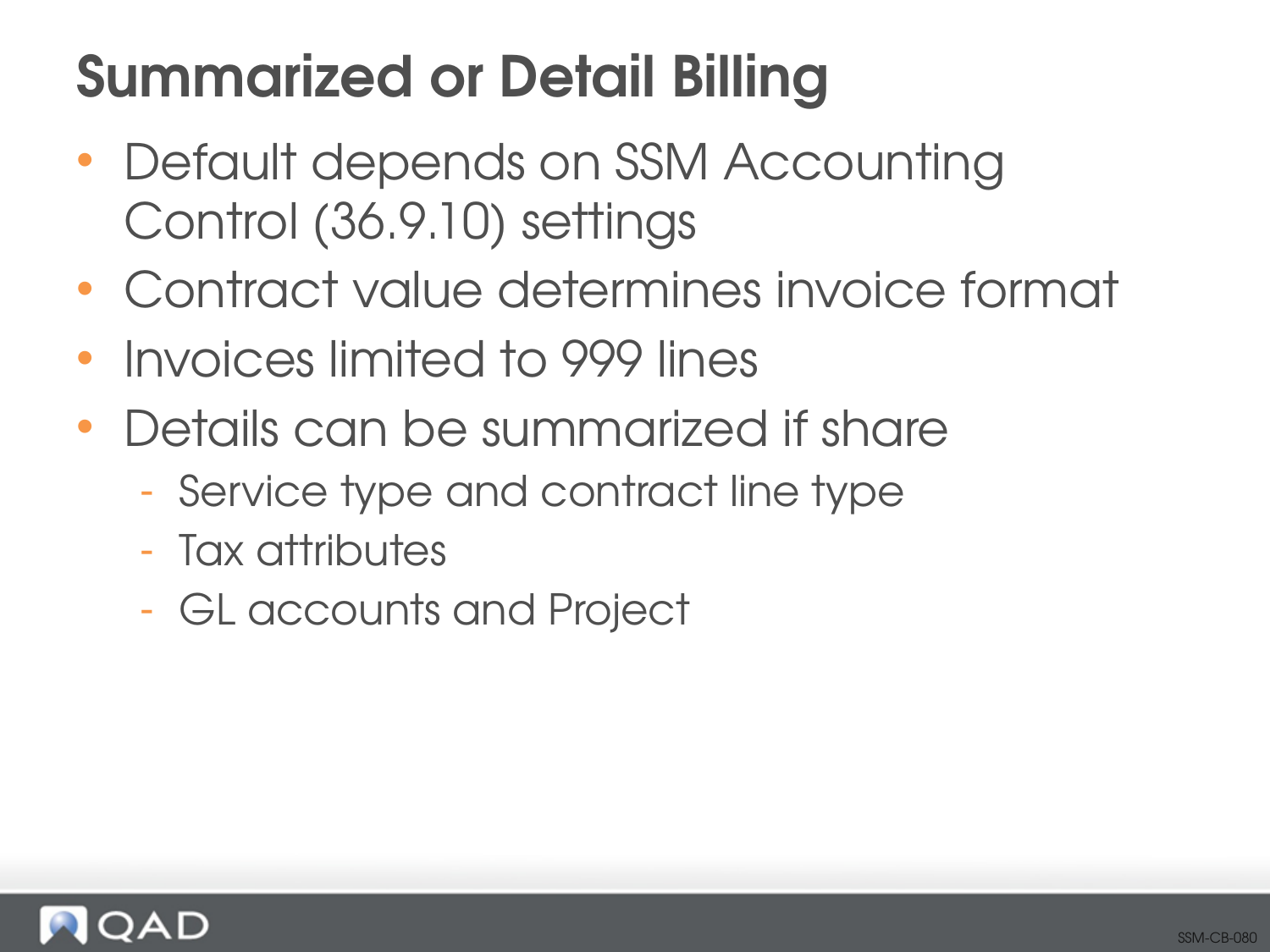

# Summarized or Detail Billing
Default depends on SSM Accounting Control (36.9.10) settings
Contract value determines invoice format
Invoices limited to 999 lines
Details can be summarized if share
Service type and contract line type
Tax attributes
GL accounts and Project

SSM-CB-080